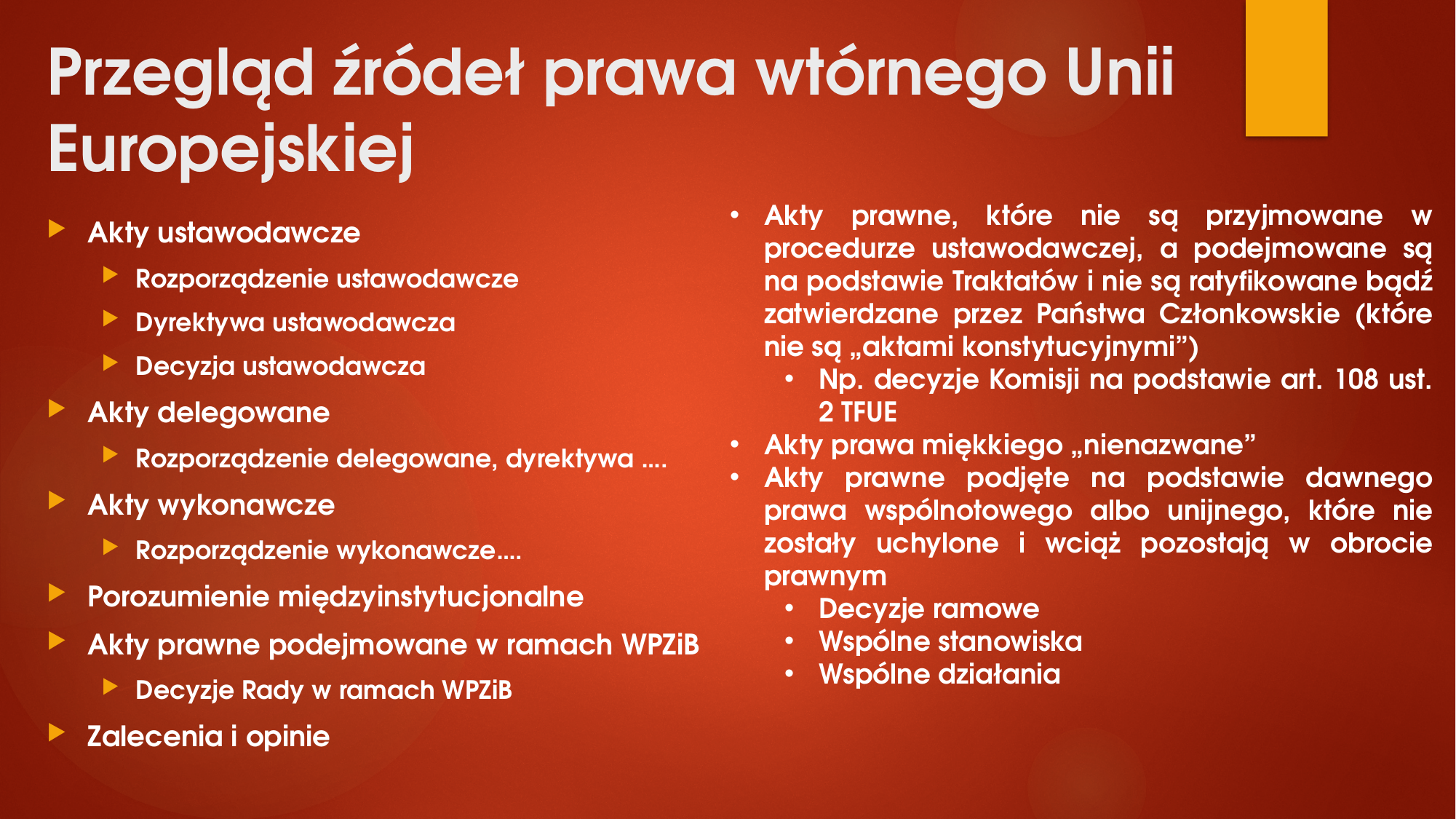

# Przegląd źródeł prawa wtórnego Unii Europejskiej
Akty prawne, które nie są przyjmowane w procedurze ustawodawczej, a podejmowane są na podstawie Traktatów i nie są ratyfikowane bądź zatwierdzane przez Państwa Członkowskie (które nie są „aktami konstytucyjnymi”)
Np. decyzje Komisji na podstawie art. 108 ust. 2 TFUE
Akty prawa miękkiego „nienazwane”
Akty prawne podjęte na podstawie dawnego prawa wspólnotowego albo unijnego, które nie zostały uchylone i wciąż pozostają w obrocie prawnym
Decyzje ramowe
Wspólne stanowiska
Wspólne działania
Akty ustawodawcze
Rozporządzenie ustawodawcze
Dyrektywa ustawodawcza
Decyzja ustawodawcza
Akty delegowane
Rozporządzenie delegowane, dyrektywa ….
Akty wykonawcze
Rozporządzenie wykonawcze….
Porozumienie międzyinstytucjonalne
Akty prawne podejmowane w ramach WPZiB
Decyzje Rady w ramach WPZiB
Zalecenia i opinie